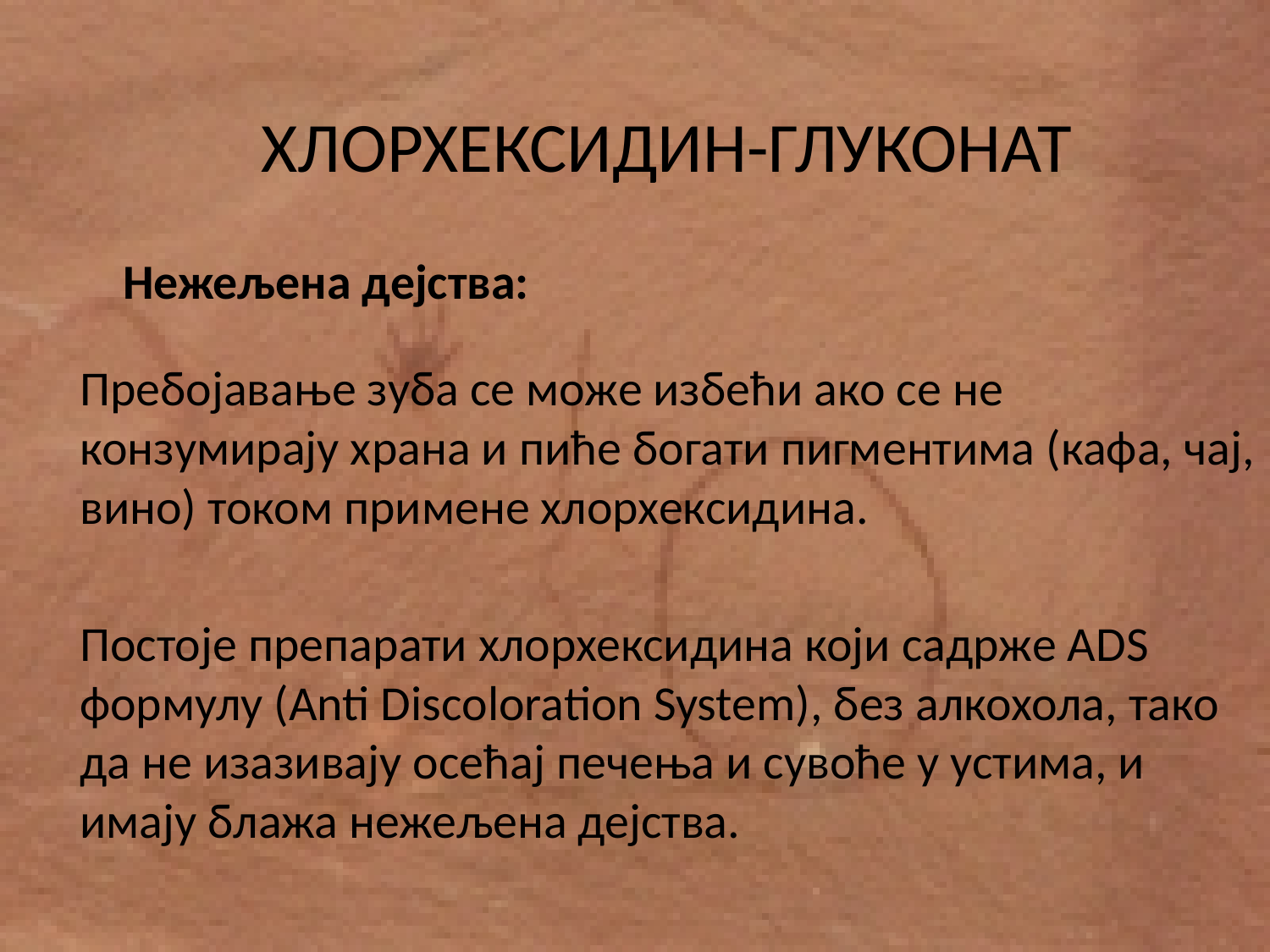

# ХЛОРХЕКСИДИН-ГЛУКОНАТ
	Нежељена дејства:

		Пребојавање зуба се може избећи ако се не конзумирају храна и пиће богати пигментима (кафа, чај, вино) током примене хлорхексидина.

		Постоје препарати хлорхексидина који садрже АDS формулу (Anti Discoloration System), без алкохола, тако да не изазивају осећај печења и сувоће у устима, и имају блажа нежељена дејства.